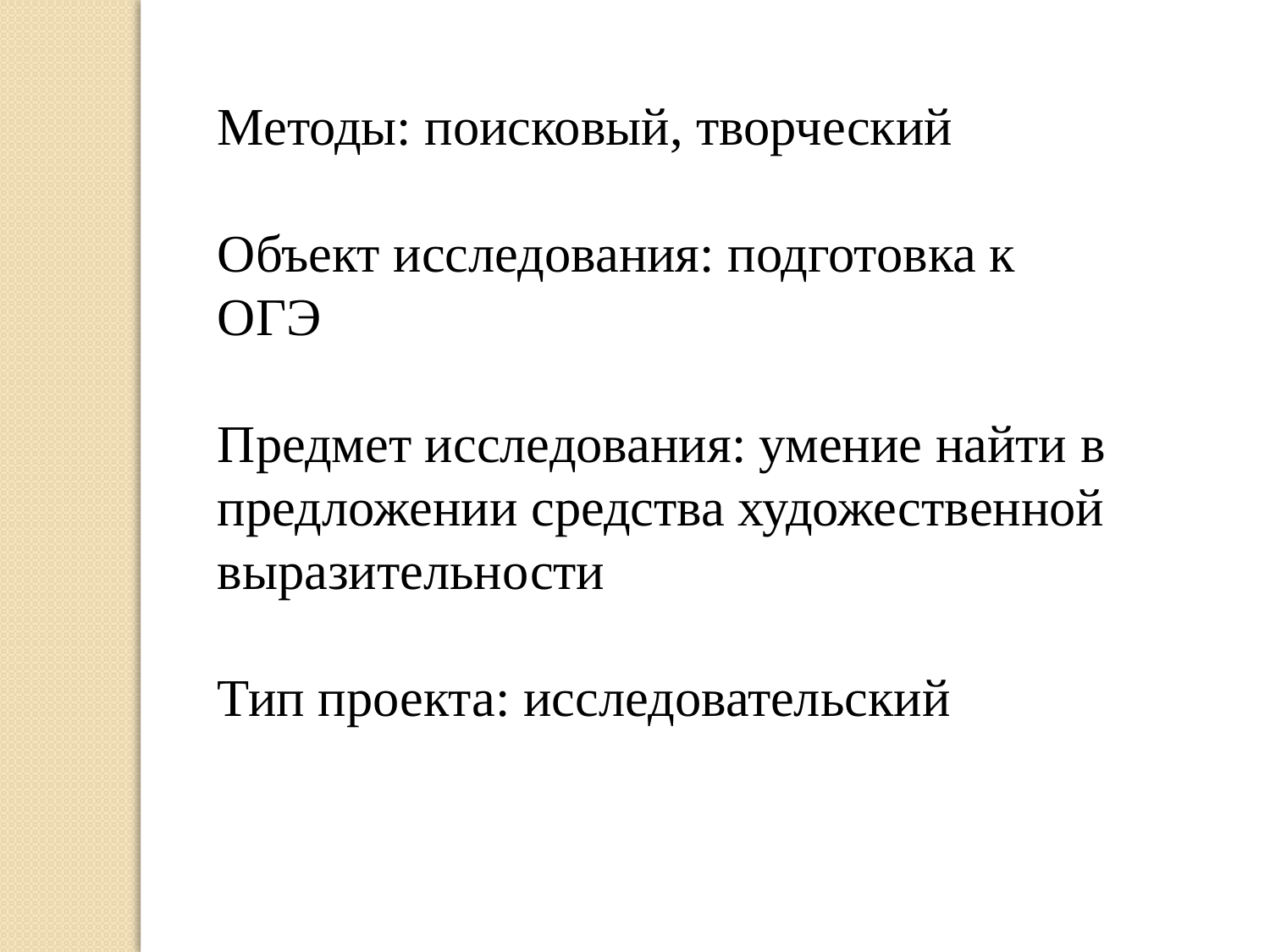

Методы: поисковый, творческий
Объект исследования: подготовка к ОГЭ
Предмет исследования: умение найти в предложении средства художественной выразительности
Тип проекта: исследовательский